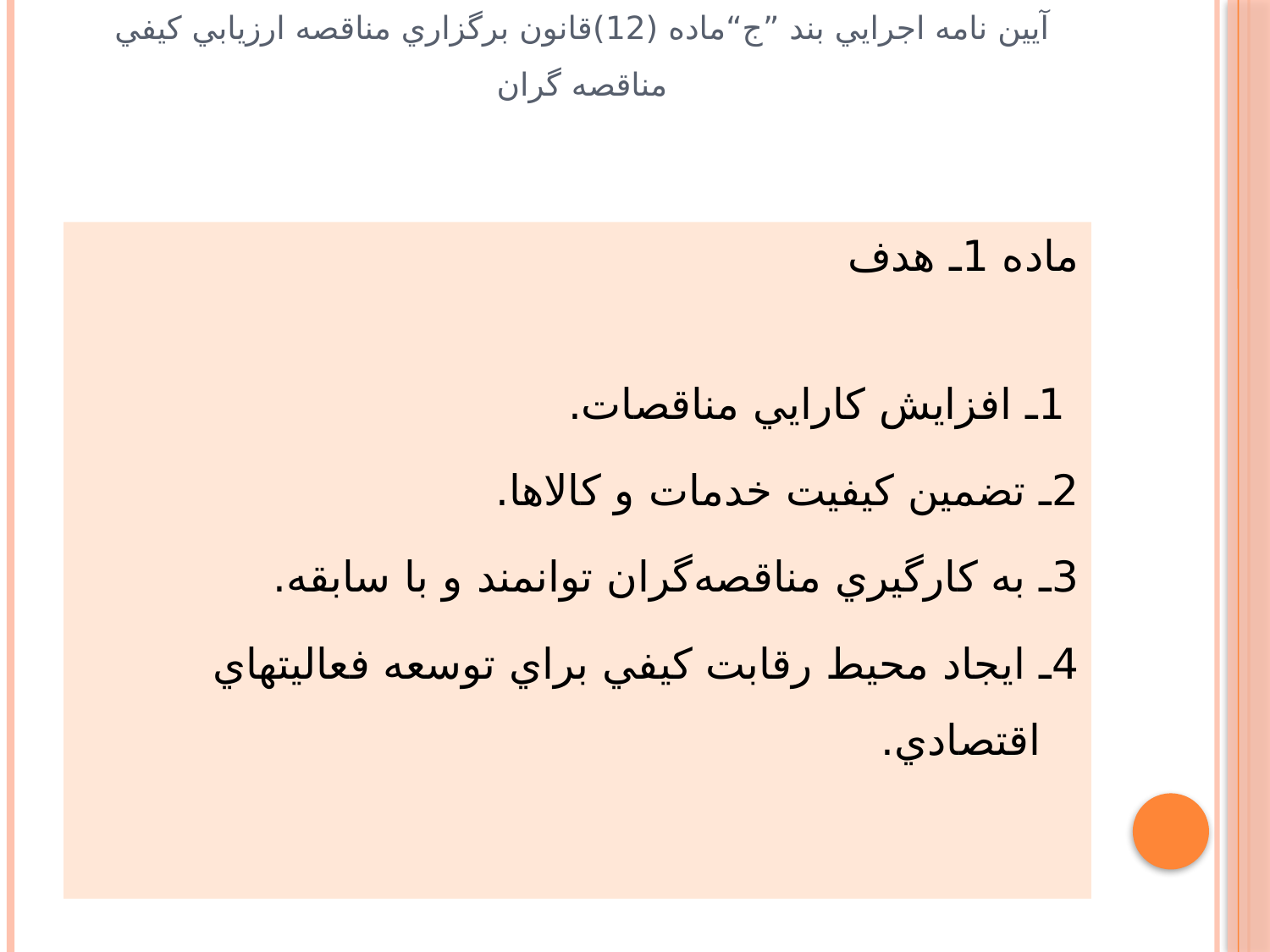

# آيين نامه اجرايي بند ”ج“ماده (12)قانون برگزاري مناقصه ارزيابي كيفي مناقصه گران
ماده 1ـ هدف

 1ـ افزايش كارايي مناقصات.
2ـ تضمين كيفيت خدمات و كالاها.
3ـ به كارگيري مناقصه‌گران توانمند و با سابقه.
4ـ ايجاد محيط رقابت كيفي براي توسعه فعاليتهاي اقتصادي.